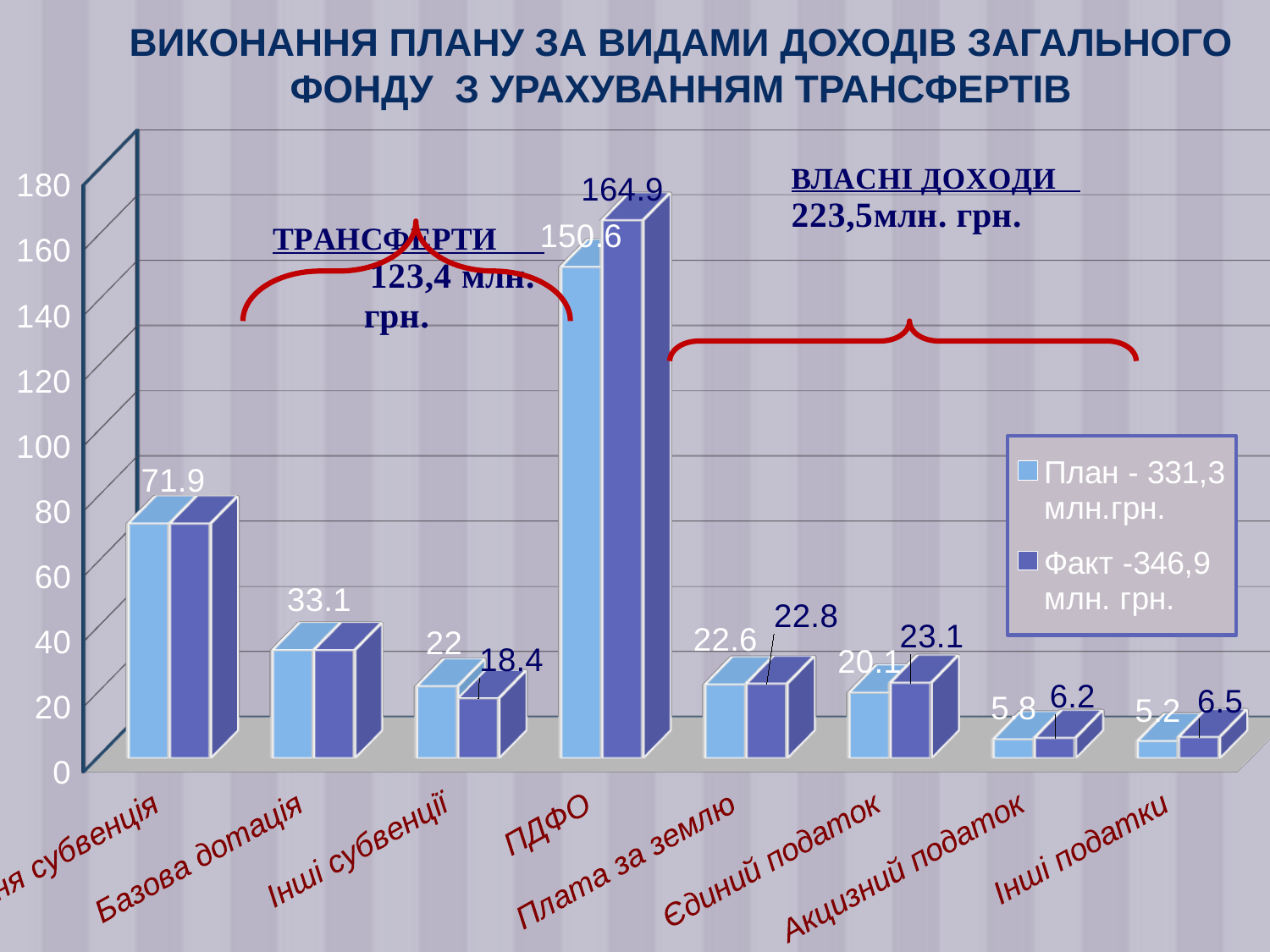

# ВИКОНАННЯ ПЛАНУ ЗА ВИДАМИ ДОХОДІВ ЗАГАЛЬНОГО ФОНДУ  З УРАХУВАННЯМ ТРАНСФЕРТІВ

[unsupported chart]